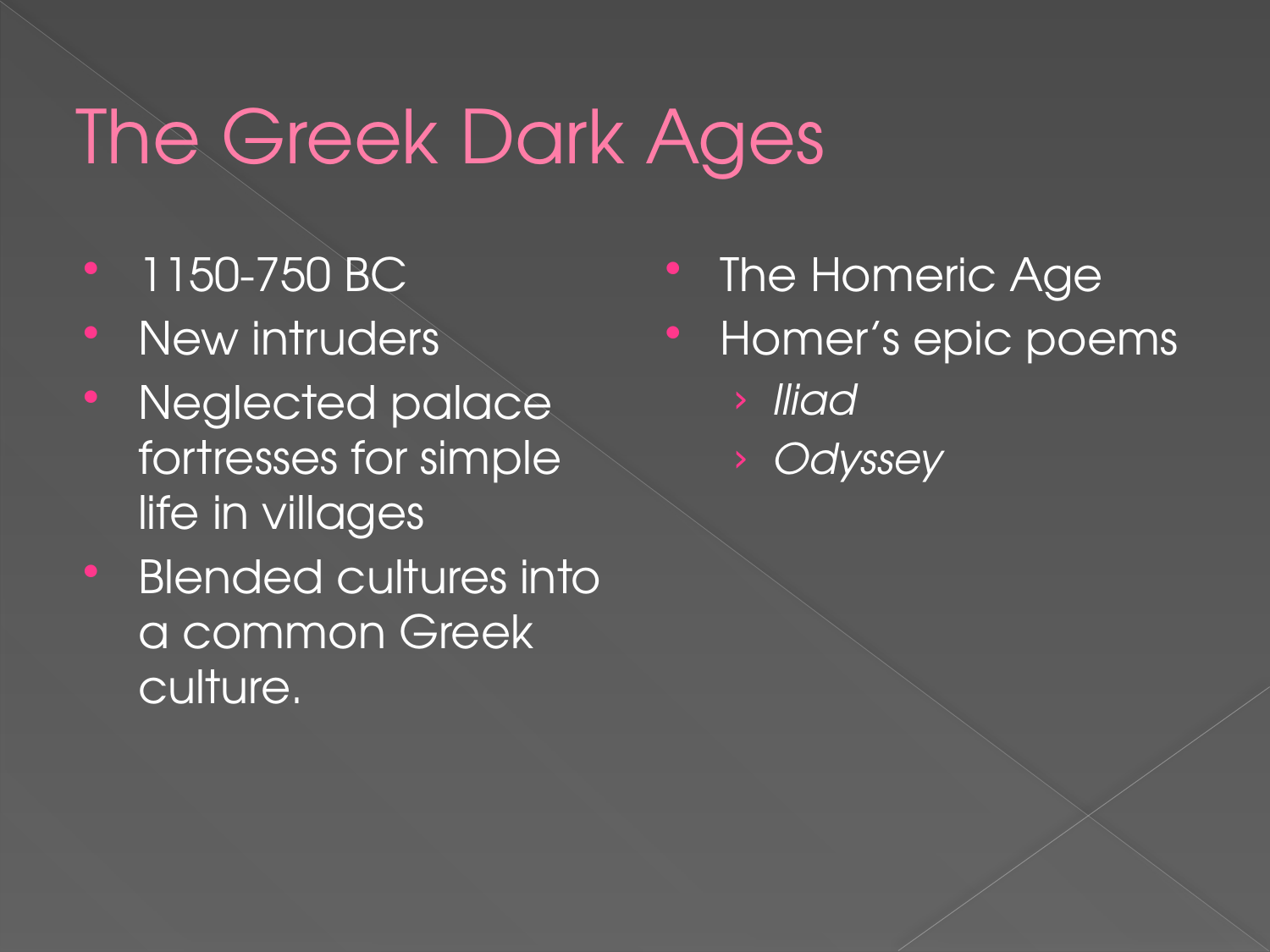

# The Greek Dark Ages
1150-750 BC
New intruders
Neglected palace fortresses for simple life in villages
Blended cultures into a common Greek culture.

The Homeric Age
Homer’s epic poems
Iliad
Odyssey